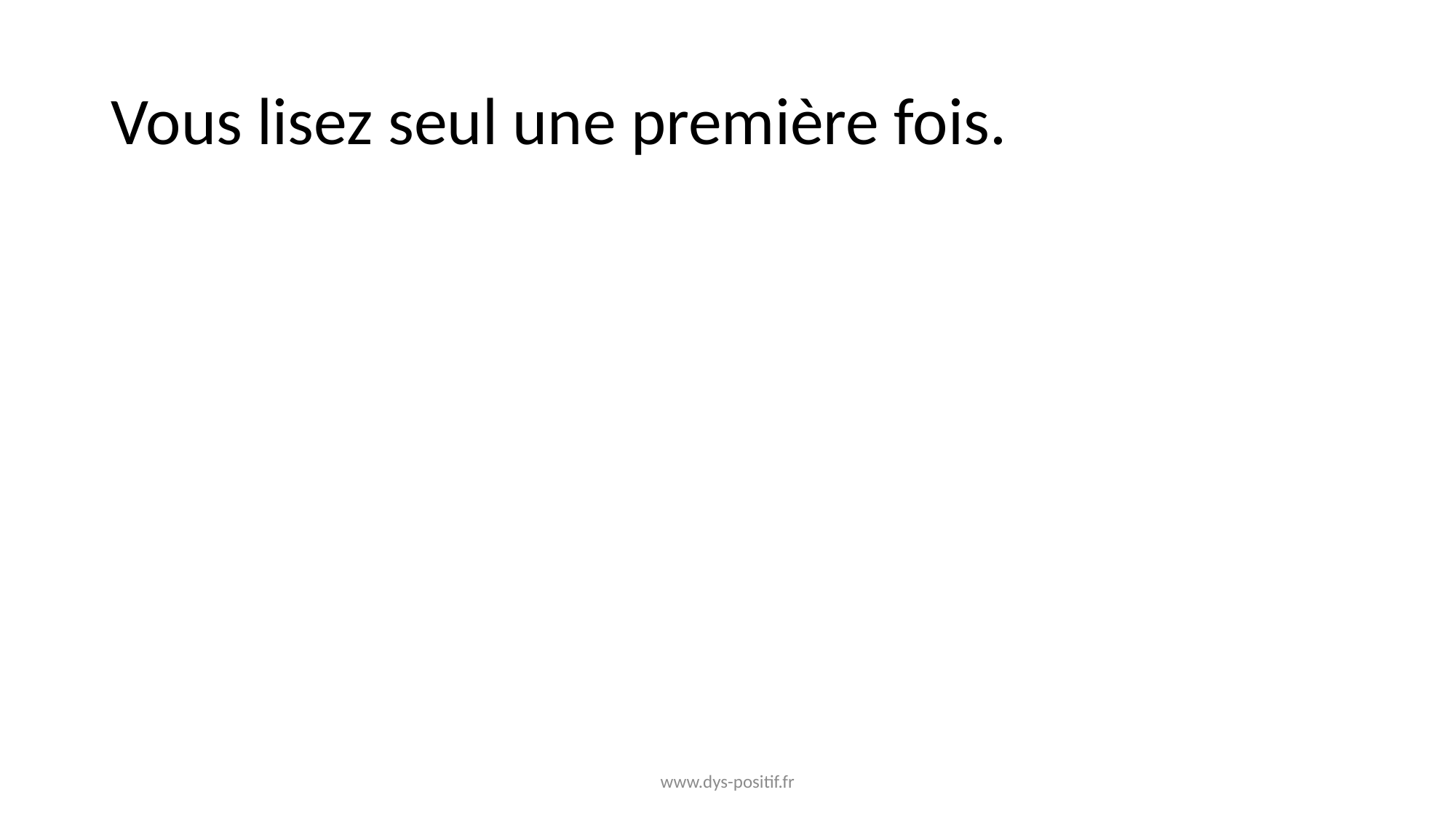

# Vous lisez seul une première fois.

www.dys-positif.fr